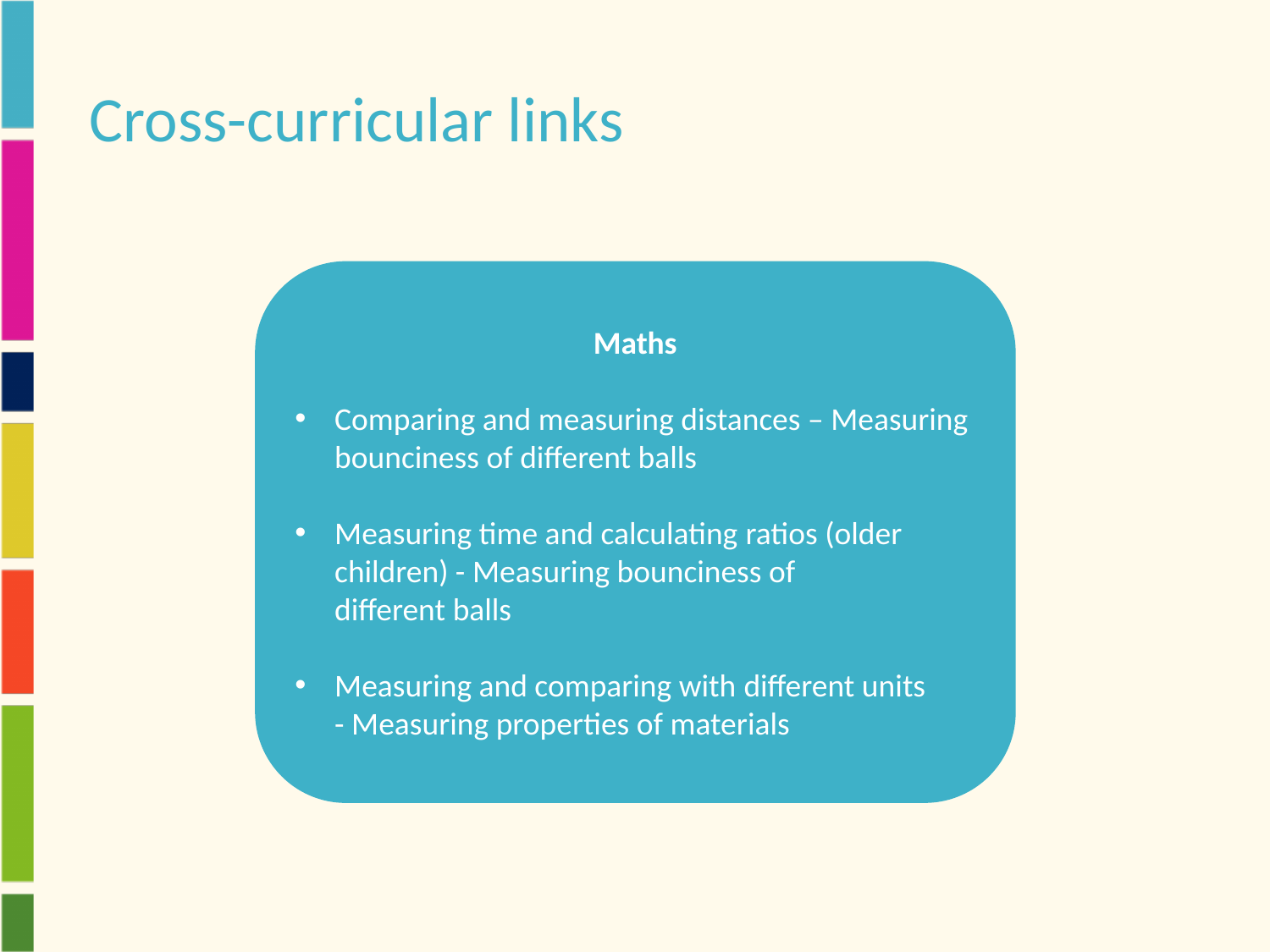

# Cross-curricular links
Maths

Comparing and measuring distances – Measuring bounciness of different balls
Measuring time and calculating ratios (older children) - Measuring bounciness of different balls
Measuring and comparing with different units - Measuring properties of materials